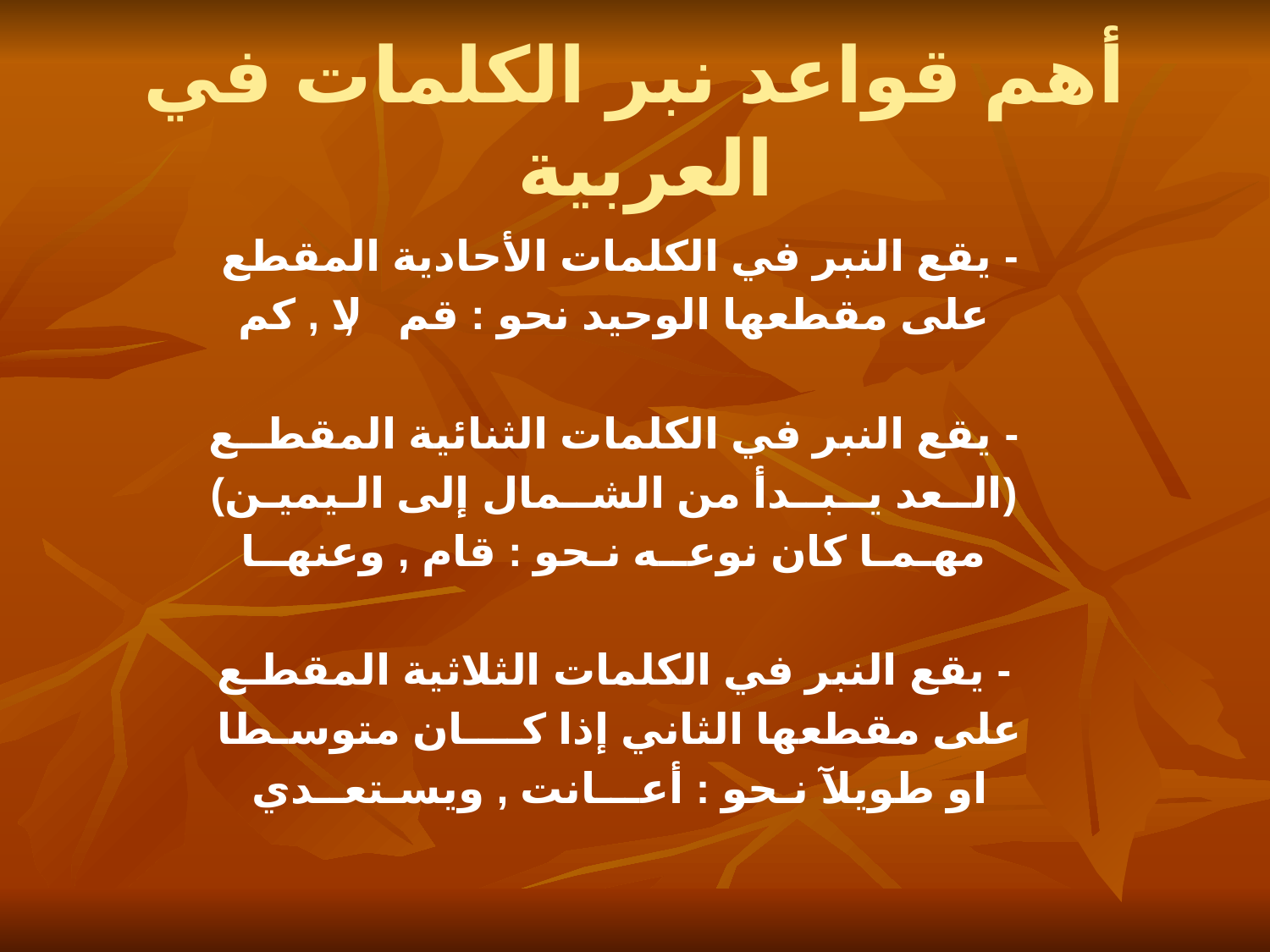

# أهم قواعد نبر الكلمات في العربية
- يقع النبر في الكلمات الأحادية المقطع
على مقطعها الوحيد نحو : قم , لا , كم

- يقع النبر في الكلمات الثنائية المقطــع
(الــعد يــبــدأ من الشــمال إلى الـيميـن)
مهـمـا كان نوعــه نـحو : قام , وعنهــا

- يقع النبر في الكلمات الثلاثية المقطـع
على مقطعها الثاني إذا كــــان متوسـطا
او طويلآ نـحو : أعـــانت , ويسـتعــدي